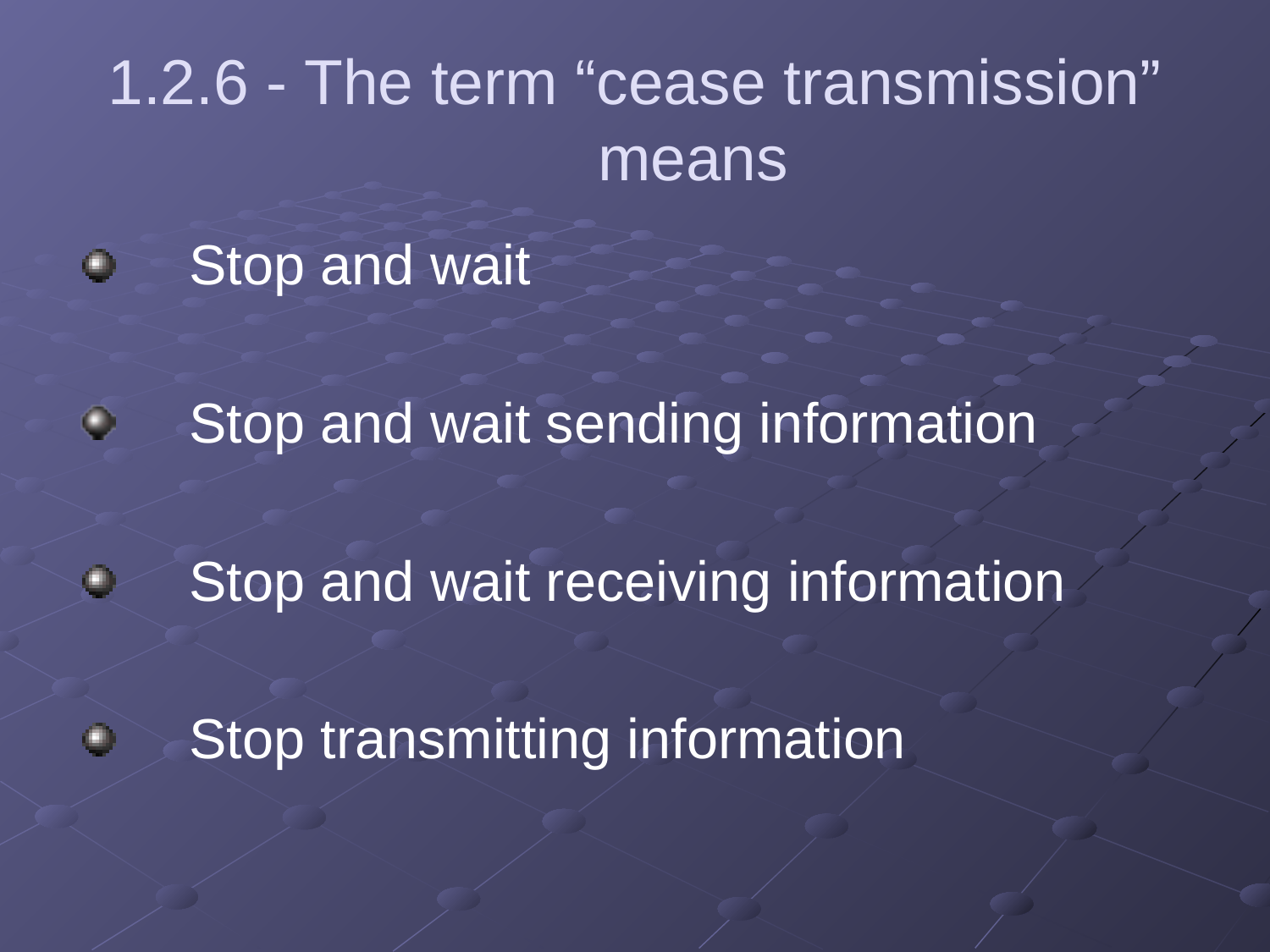

# 1.2.6 - The term “cease transmission” means
Stop and wait

Stop and wait sending information

Stop and wait receiving information

Stop transmitting information